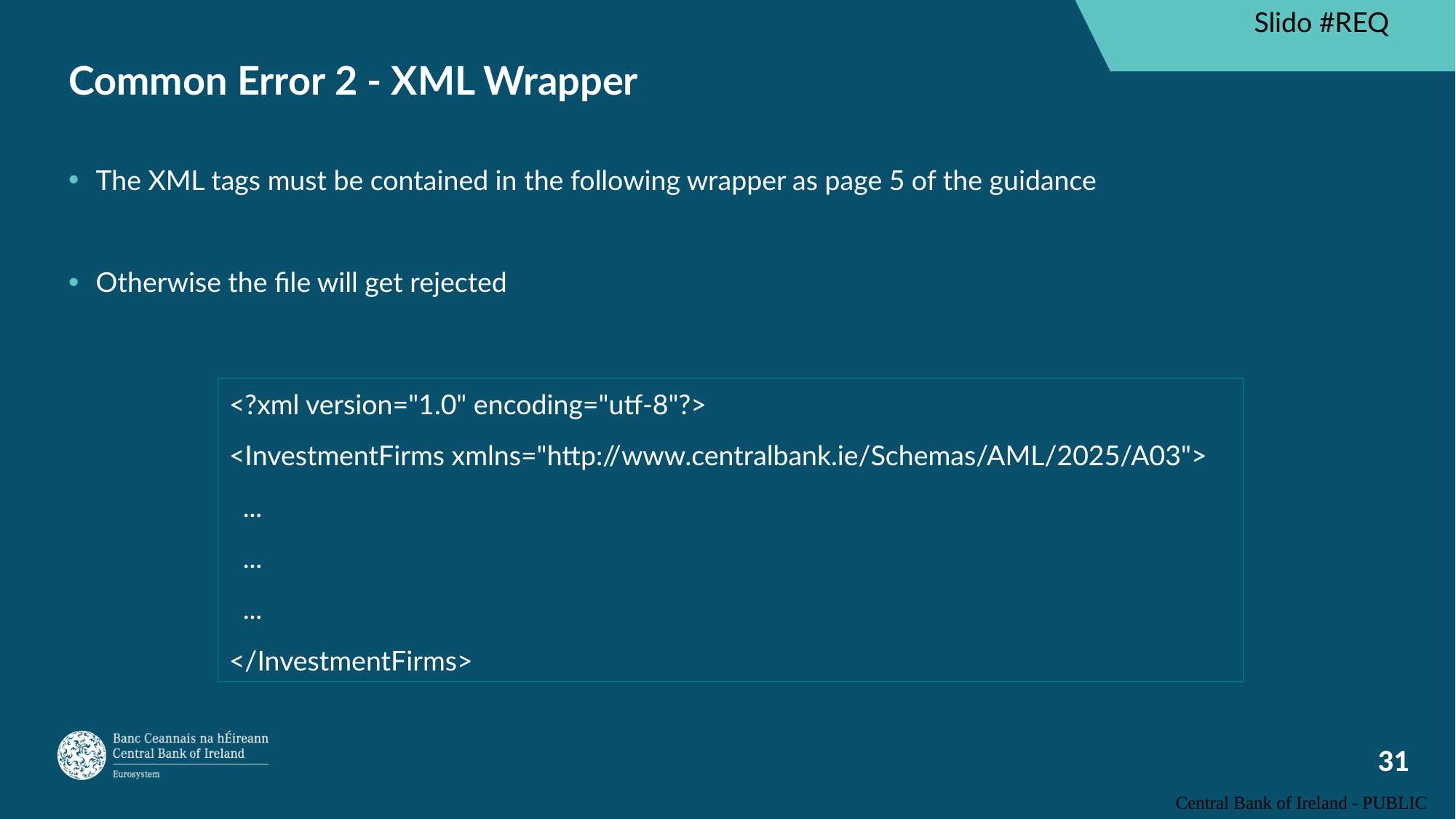

Slido #REQ
# Common Error 2 - XML Wrapper
The XML tags must be contained in the following wrapper as page 5 of the guidance

Otherwise the file will get rejected
<?xml version="1.0" encoding="utf-8"?>
<InvestmentFirms xmlns="http://www.centralbank.ie/Schemas/AML/2025/A03">
  ...
  ...
  ...
</InvestmentFirms>
Central Bank of Ireland - PUBLIC